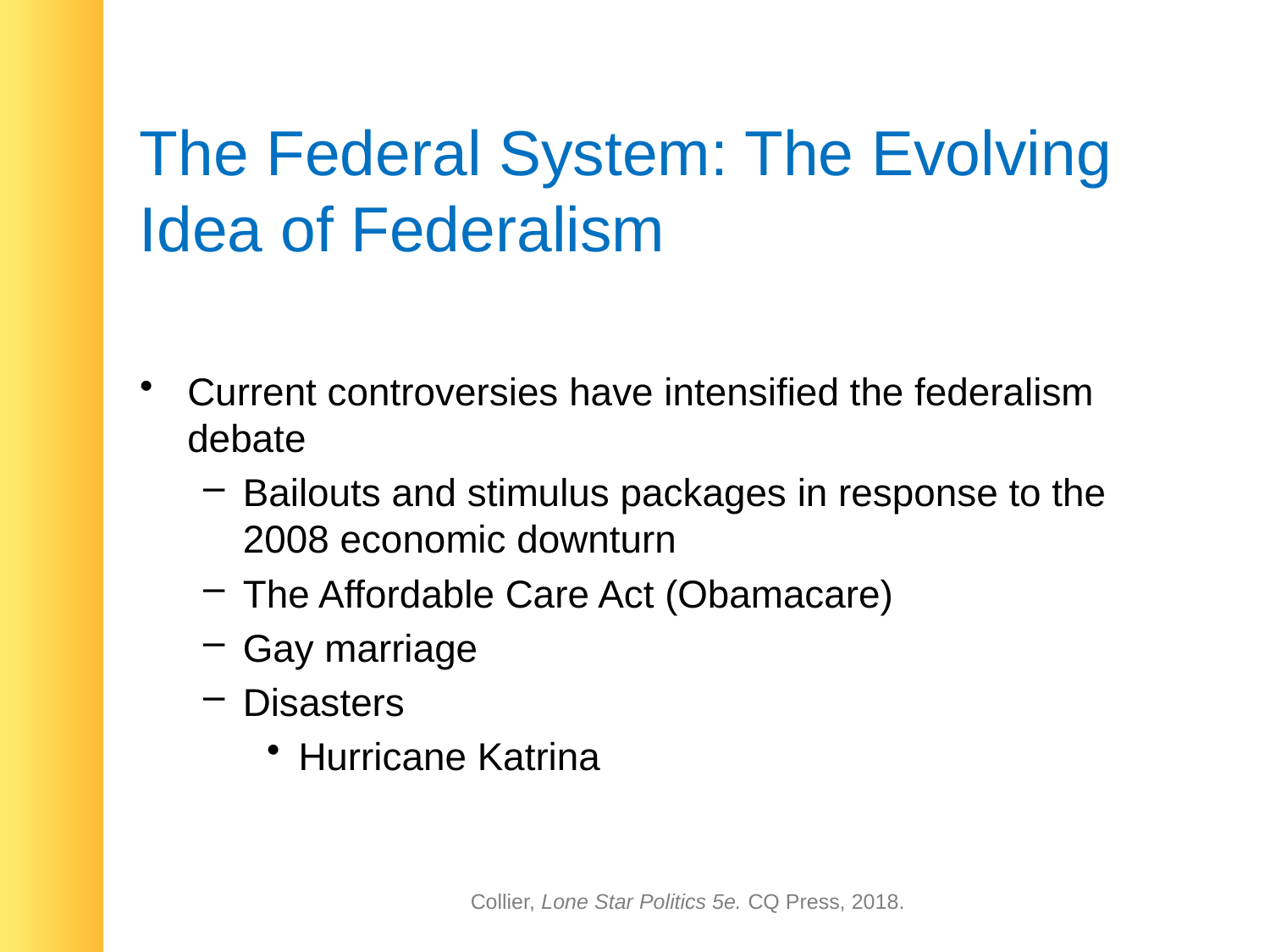

# The Federal System: The Evolving Idea of Federalism
Current controversies have intensified the federalism debate
Bailouts and stimulus packages in response to the 2008 economic downturn
The Affordable Care Act (Obamacare)
Gay marriage
Disasters
Hurricane Katrina
Collier, Lone Star Politics 5e. CQ Press, 2018.